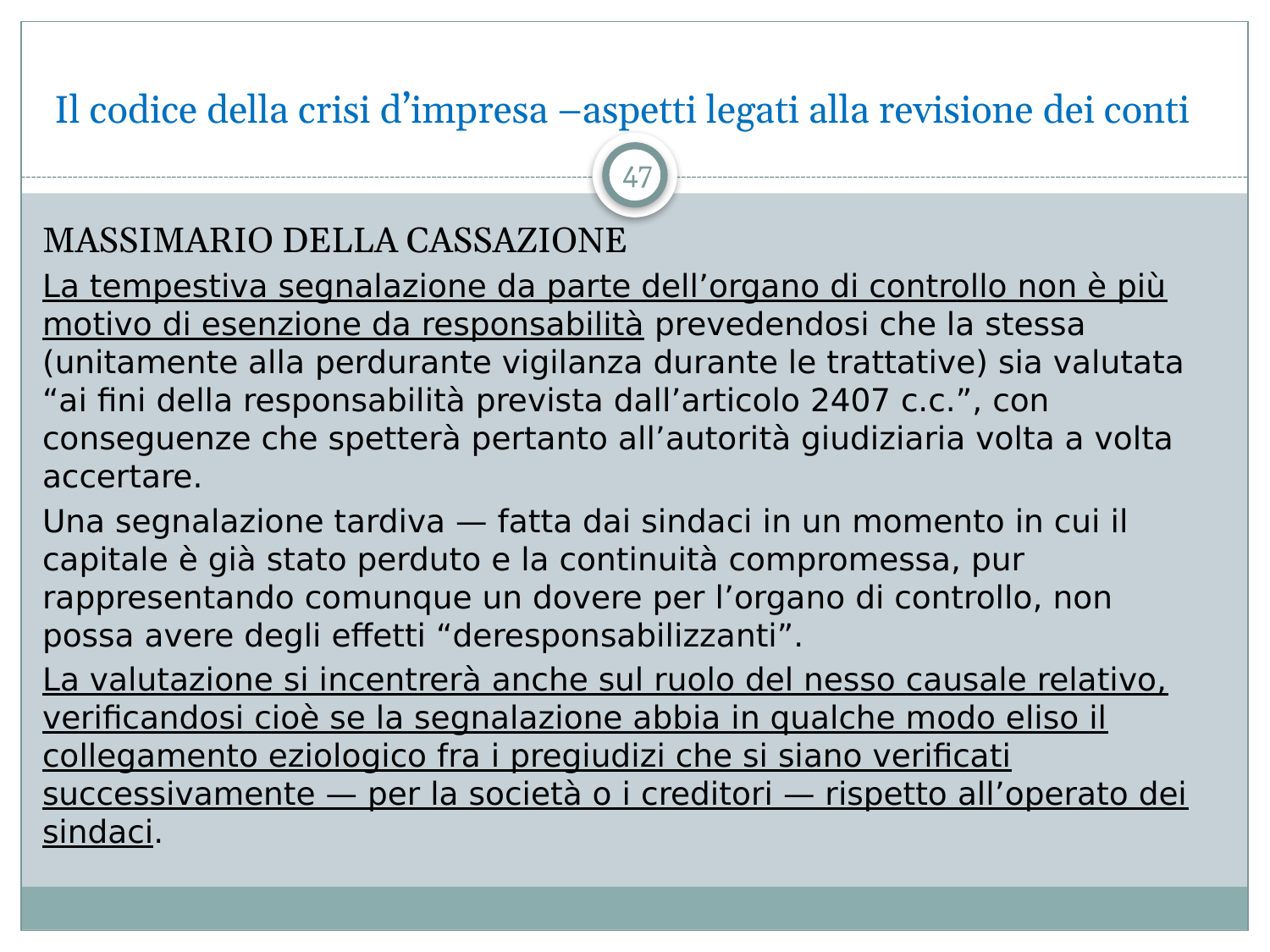

# Il codice della crisi d’impresa –aspetti legati alla revisione dei conti
47
MASSIMARIO DELLA CASSAZIONE
La tempestiva segnalazione da parte dell’organo di controllo non è più motivo di esenzione da responsabilità prevedendosi che la stessa (unitamente alla perdurante vigilanza durante le trattative) sia valutata “ai fini della responsabilità prevista dall’articolo 2407 c.c.”, con conseguenze che spetterà pertanto all’autorità giudiziaria volta a volta accertare.
Una segnalazione tardiva — fatta dai sindaci in un momento in cui il capitale è già stato perduto e la continuità compromessa, pur rappresentando comunque un dovere per l’organo di controllo, non possa avere degli effetti “deresponsabilizzanti”.
La valutazione si incentrerà anche sul ruolo del nesso causale relativo, verificandosi cioè se la segnalazione abbia in qualche modo eliso il collegamento eziologico fra i pregiudizi che si siano verificati successivamente — per la società o i creditori — rispetto all’operato dei sindaci.